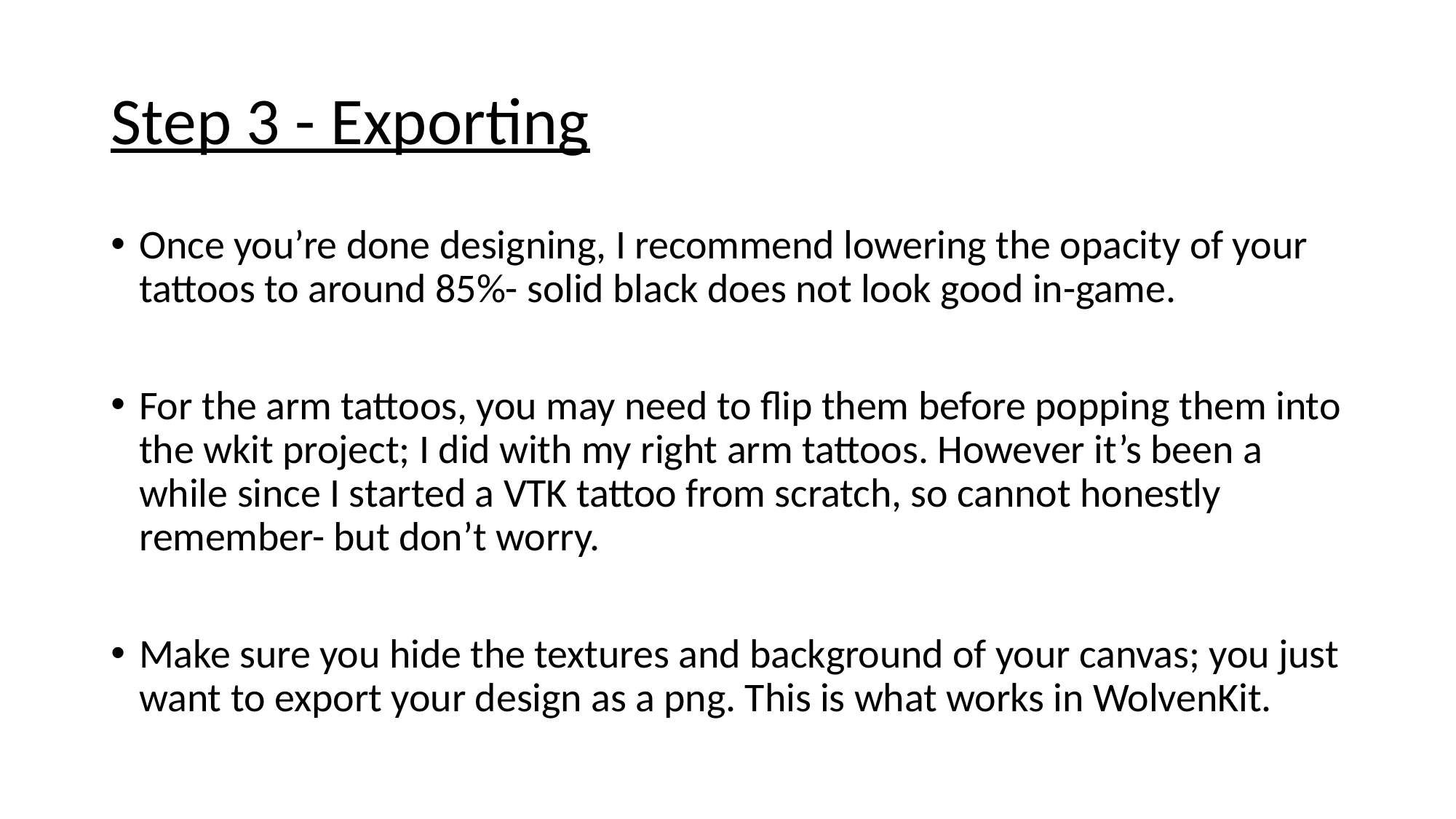

# Step 3 - Exporting
Once you’re done designing, I recommend lowering the opacity of your tattoos to around 85%- solid black does not look good in-game.

For the arm tattoos, you may need to flip them before popping them into the wkit project; I did with my right arm tattoos. However it’s been a while since I started a VTK tattoo from scratch, so cannot honestly remember- but don’t worry.

Make sure you hide the textures and background of your canvas; you just want to export your design as a png. This is what works in WolvenKit.